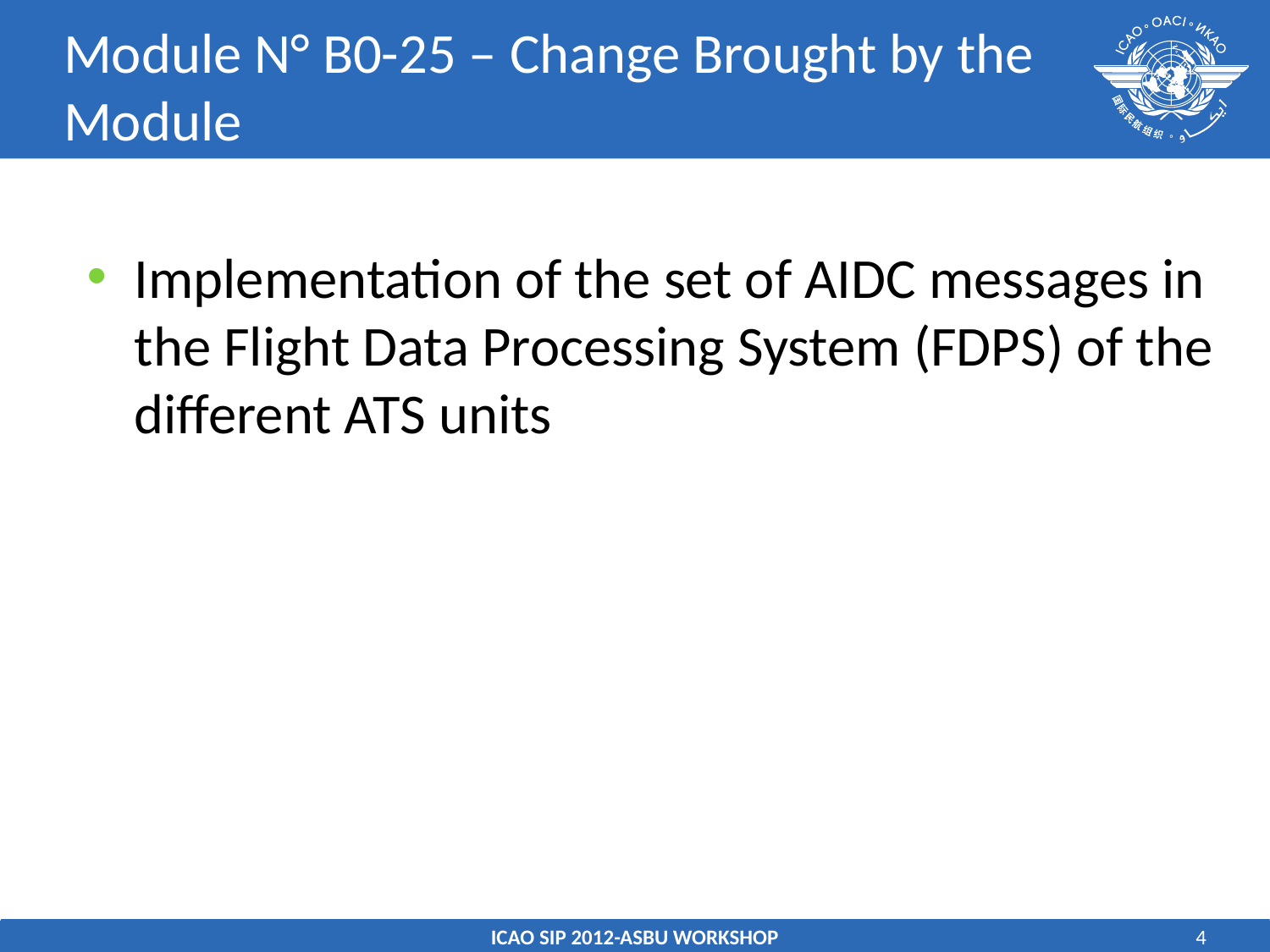

# Module N° B0-25 – Change Brought by the Module

Implementation of the set of AIDC messages in the Flight Data Processing System (FDPS) of the different ATS units

ICAO SIP 2012-ASBU WORKSHOP
4